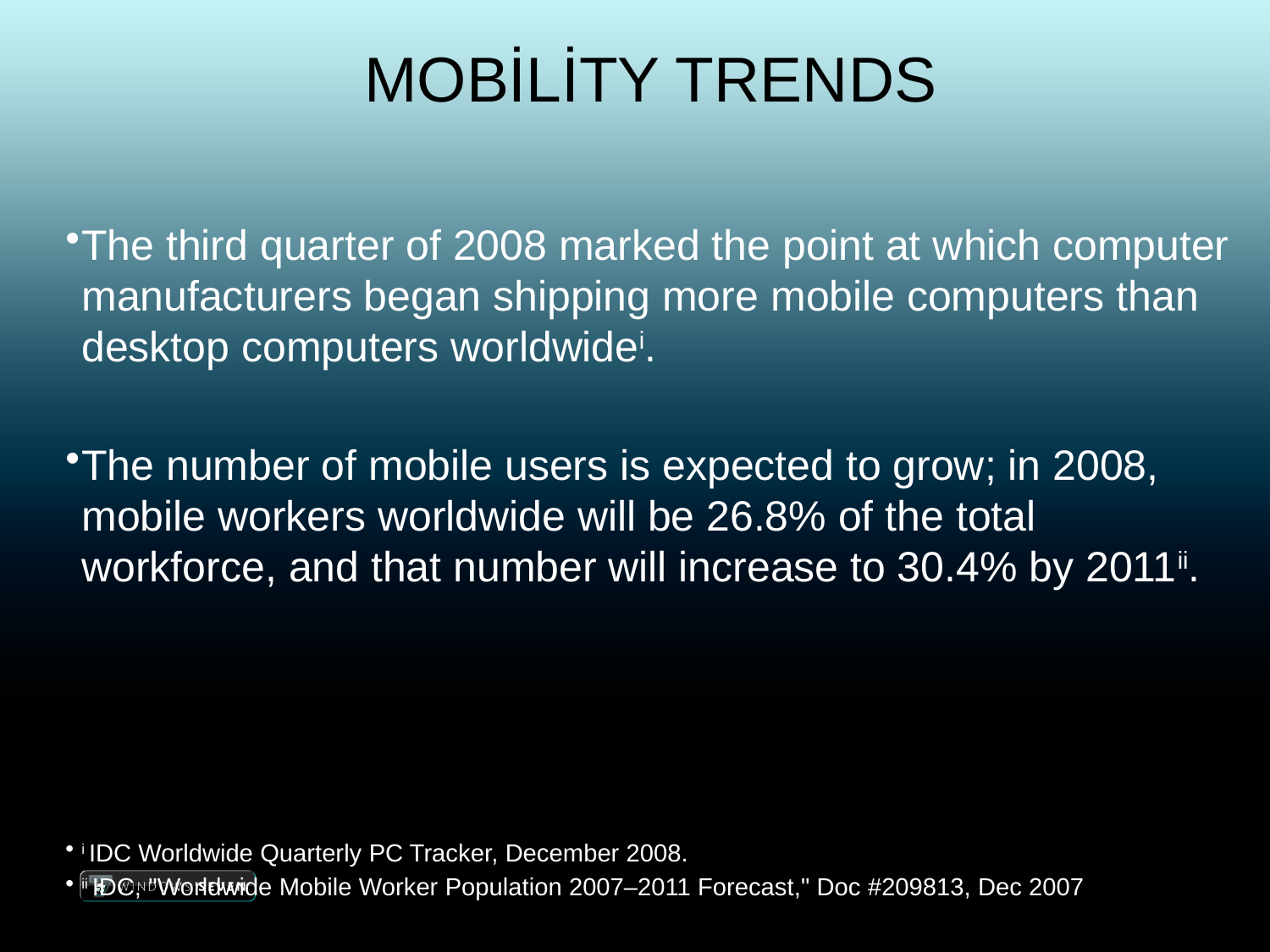

# Mobility Trends
The third quarter of 2008 marked the point at which computer manufacturers began shipping more mobile computers than desktop computers worldwidei.

The number of mobile users is expected to grow; in 2008, mobile workers worldwide will be 26.8% of the total workforce, and that number will increase to 30.4% by 2011ii.

i IDC Worldwide Quarterly PC Tracker, December 2008.
ii IDC, "Worldwide Mobile Worker Population 2007–2011 Forecast," Doc #209813, Dec 2007